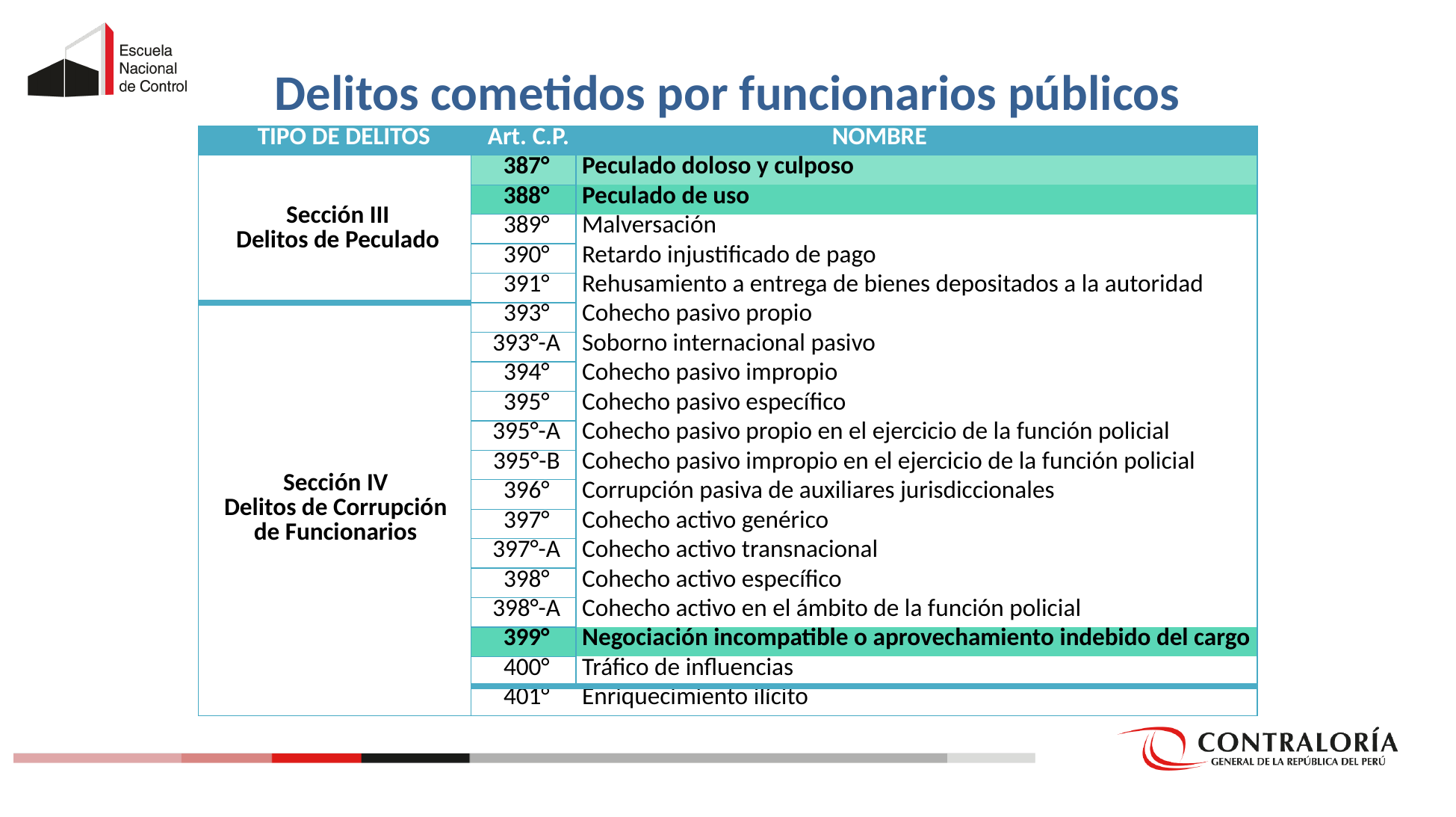

Delitos cometidos por funcionarios públicos
| TIPO DE DELITOS | Art. C.P. | NOMBRE |
| --- | --- | --- |
| Sección III Delitos de Peculado | 387° | Peculado doloso y culposo |
|  | 388° | Peculado de uso |
|  | 389° | Malversación |
|  | 390° | Retardo injustificado de pago |
|  | 391° | Rehusamiento a entrega de bienes depositados a la autoridad |
| Sección IV Delitos de Corrupción de Funcionarios | 393° | Cohecho pasivo propio |
|  | 393°-A | Soborno internacional pasivo |
|  | 394° | Cohecho pasivo impropio |
|  | 395° | Cohecho pasivo específico |
|  | 395°-A | Cohecho pasivo propio en el ejercicio de la función policial |
|  | 395°-B | Cohecho pasivo impropio en el ejercicio de la función policial |
|  | 396° | Corrupción pasiva de auxiliares jurisdiccionales |
|  | 397° | Cohecho activo genérico |
|  | 397°-A | Cohecho activo transnacional |
|  | 398° | Cohecho activo específico |
|  | 398°-A | Cohecho activo en el ámbito de la función policial |
|  | 399° | Negociación incompatible o aprovechamiento indebido del cargo |
|  | 400° | Tráfico de influencias |
|  | 401° | Enriquecimiento ilícito |